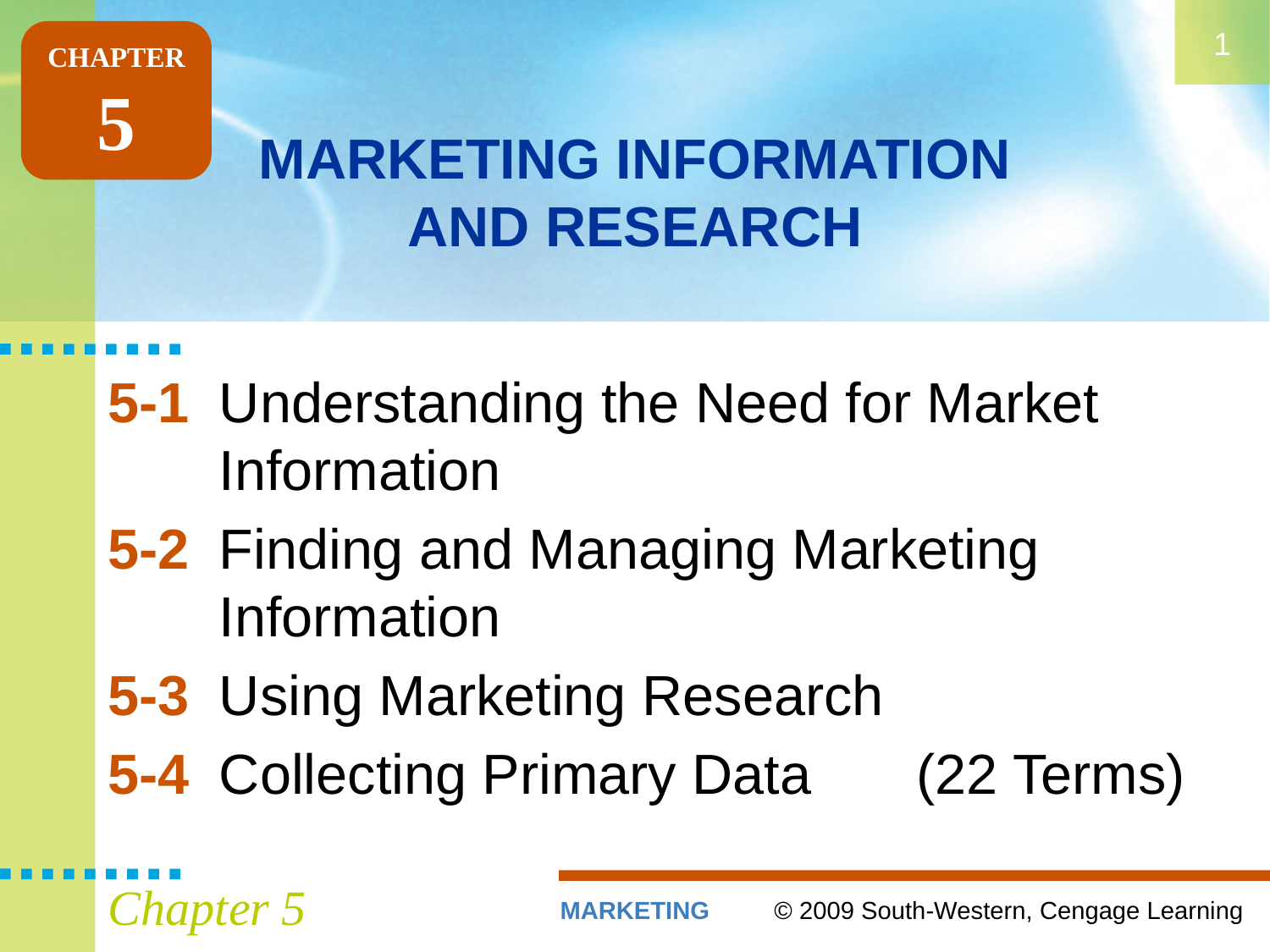

1
CHAPTER
5
# MARKETING INFORMATION AND RESEARCH
5-1	Understanding the Need for Market Information
5-2	Finding and Managing Marketing Information
5-3	Using Marketing Research
5-4	Collecting Primary Data	    (22 Terms)
Chapter 5